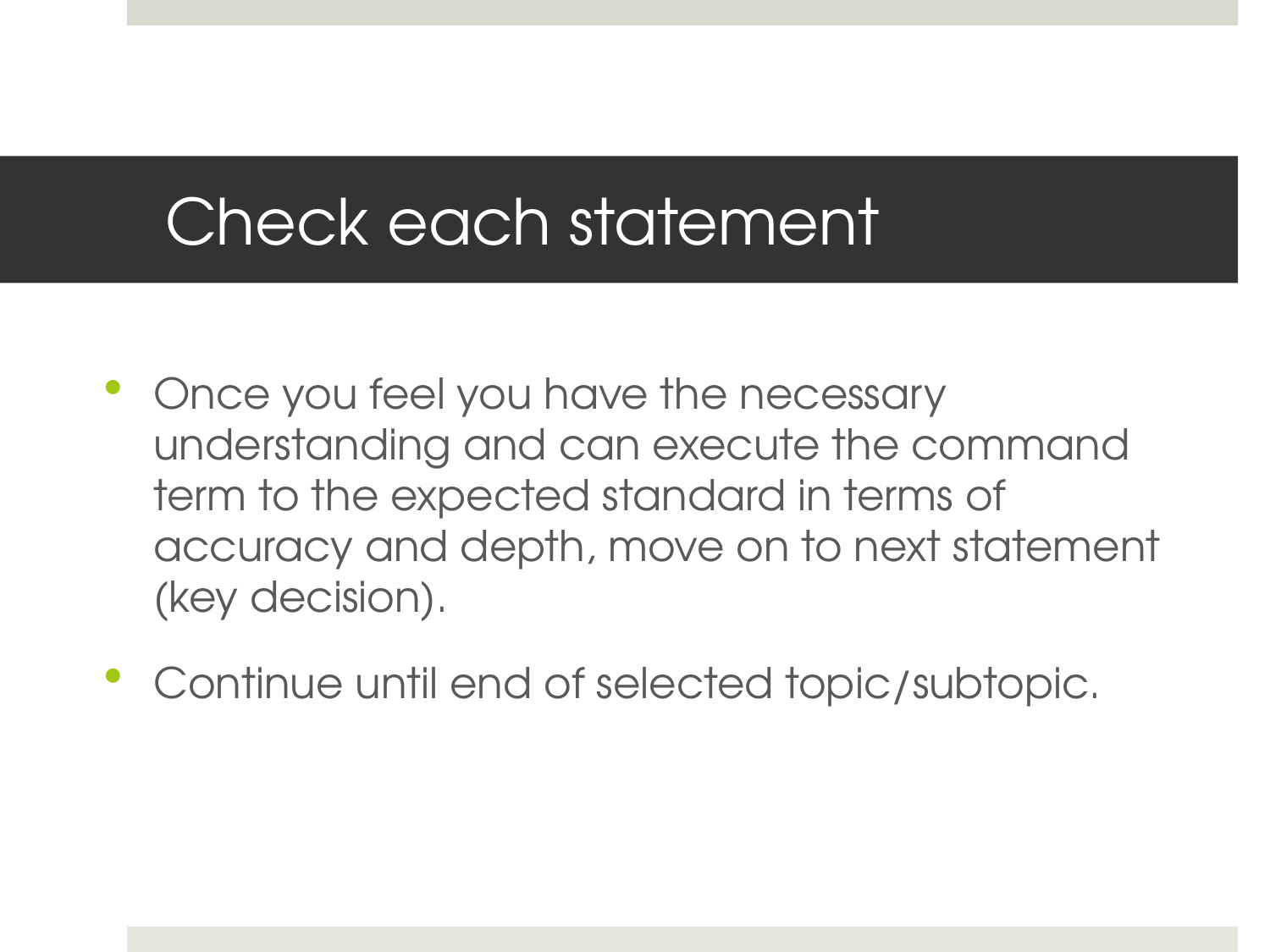

# Check each statement
Once you feel you have the necessary understanding and can execute the command term to the expected standard in terms of accuracy and depth, move on to next statement (key decision).
Continue until end of selected topic/subtopic.